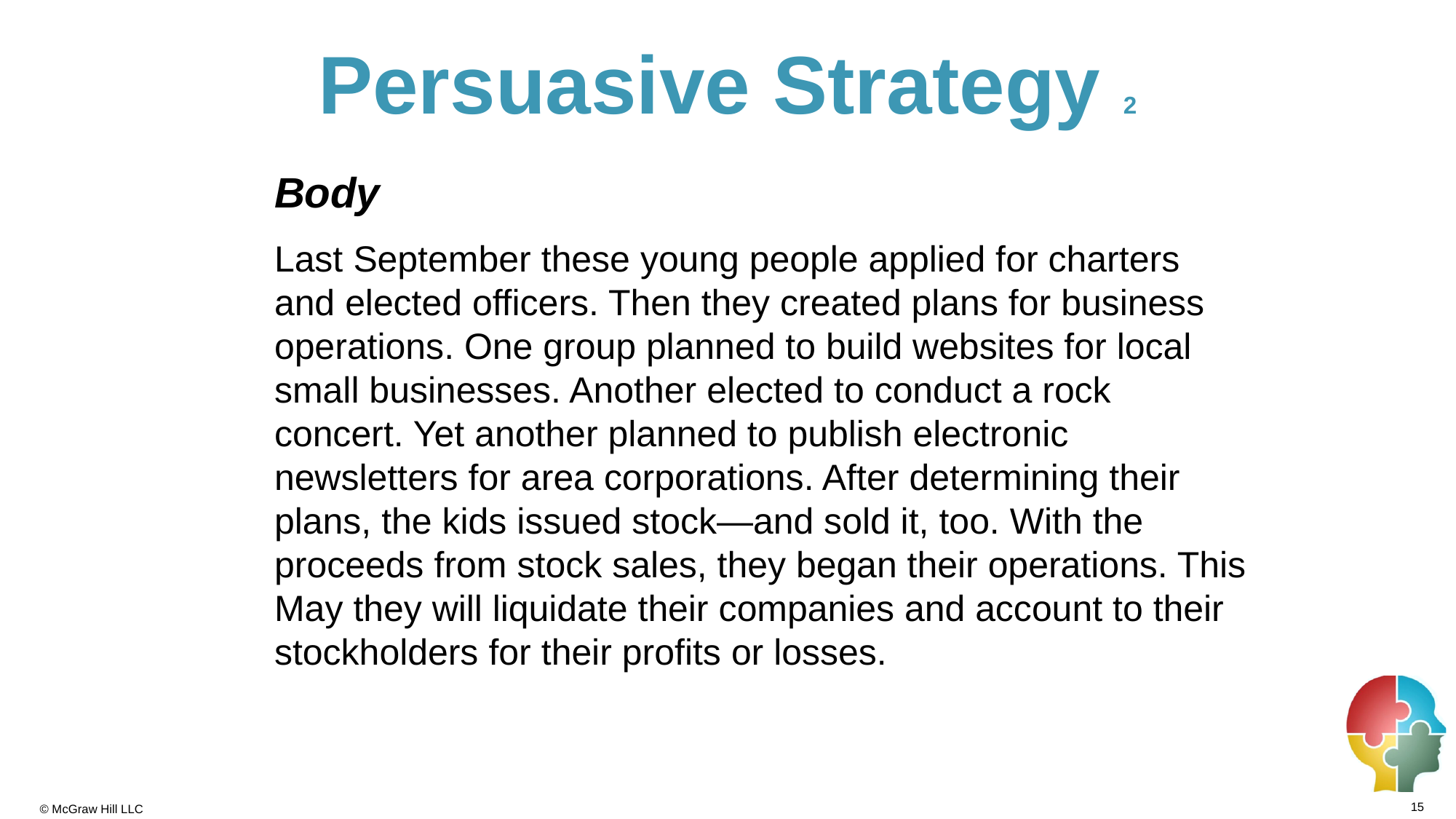

# Persuasive Strategy 2
Body
Last September these young people applied for charters and elected officers. Then they created plans for business operations. One group planned to build websites for local small businesses. Another elected to conduct a rock concert. Yet another planned to publish electronic newsletters for area corporations. After determining their plans, the kids issued stock—and sold it, too. With the proceeds from stock sales, they began their operations. This May they will liquidate their companies and account to their stockholders for their profits or losses.
15